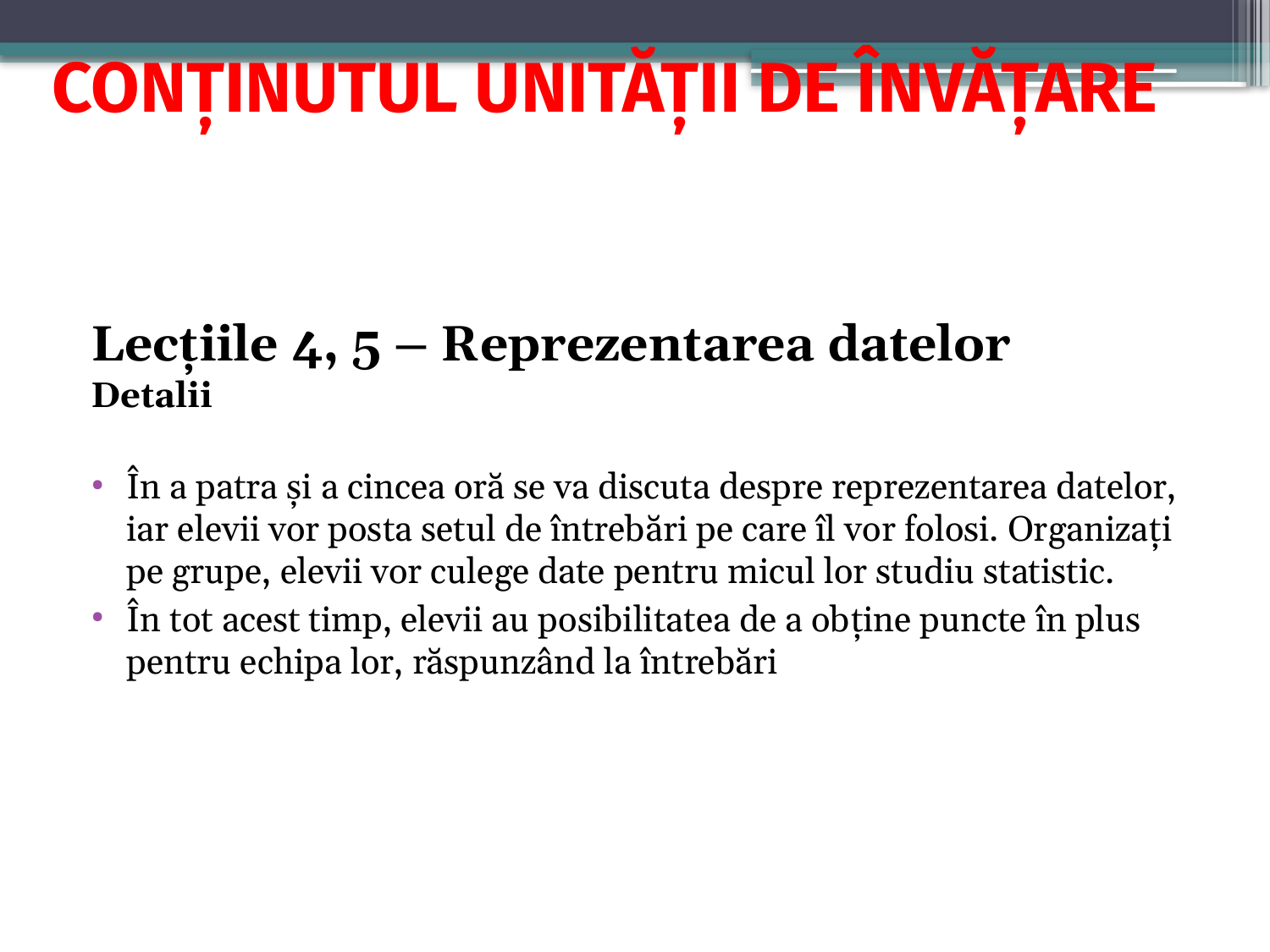

# CONŢINUTUL UNITĂŢII DE ÎNVĂŢARE
Lecţiile 4, 5 – Reprezentarea datelor
Detalii

În a patra și a cincea oră se va discuta despre reprezentarea datelor, iar elevii vor posta setul de întrebări pe care îl vor folosi. Organizați pe grupe, elevii vor culege date pentru micul lor studiu statistic.
În tot acest timp, elevii au posibilitatea de a obține puncte în plus pentru echipa lor, răspunzând la întrebări